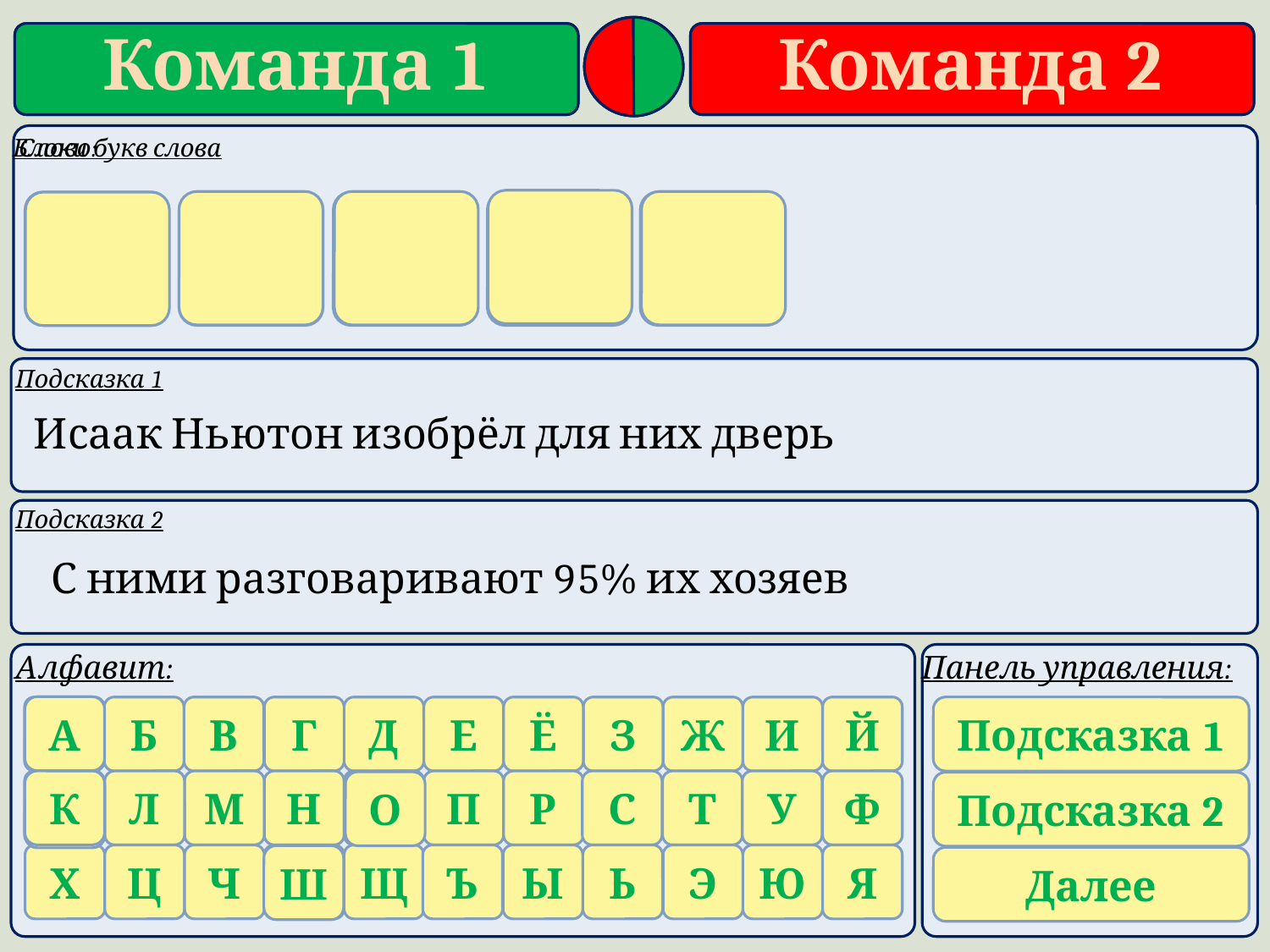

Блоки букв слова

к
о
ш
к
а

Исаак Ньютон изобрёл для них дверь
С ними разговаривают 95% их хозяев
А
Подсказка 1
К
О
Подсказка 2
К
Ш